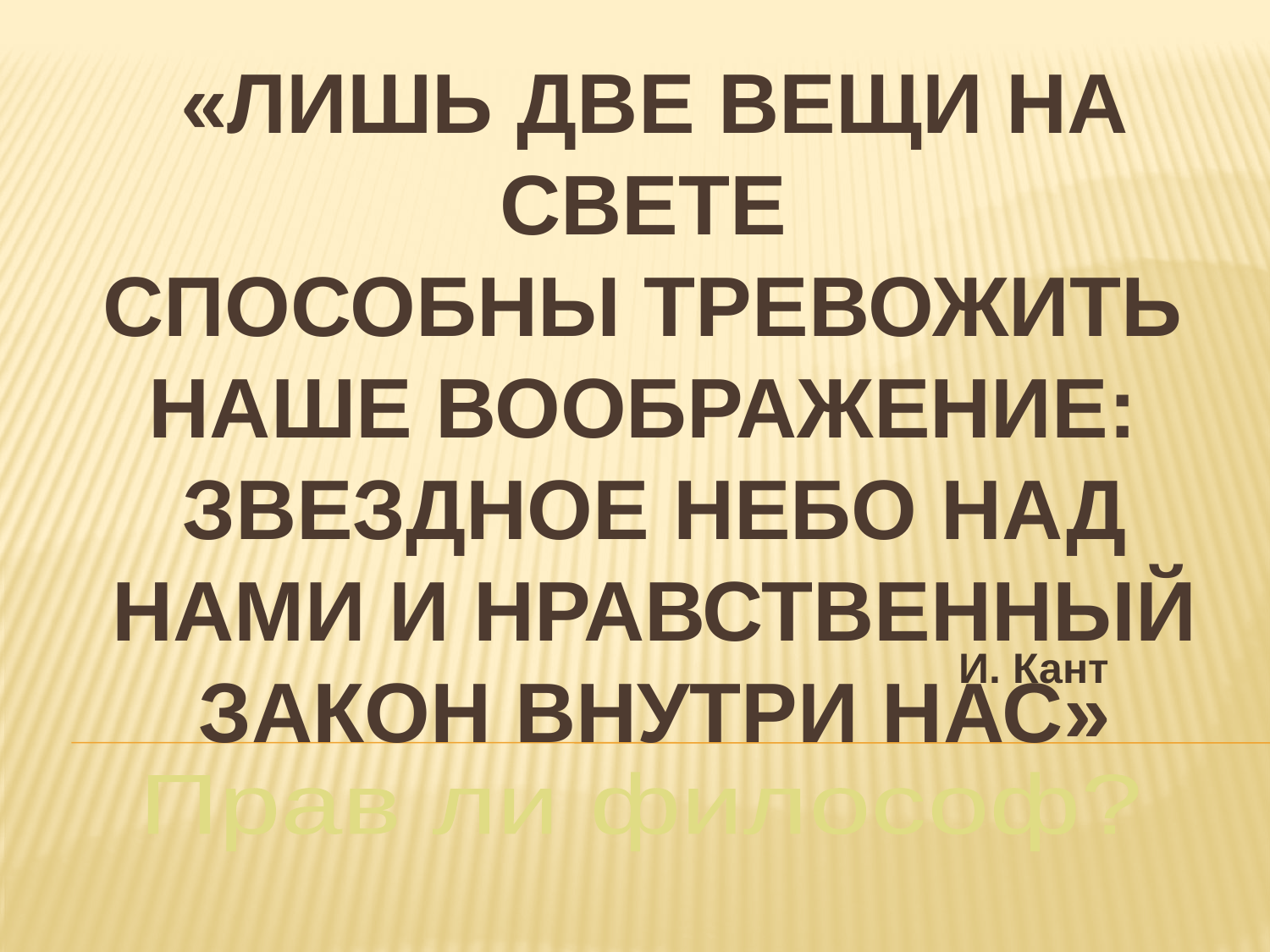

# «Лишь две вещи на свете способны тревожить наше воображение: звездное небо над нами и нравственный закон внутри нас»

И. Кант
Прав ли философ?